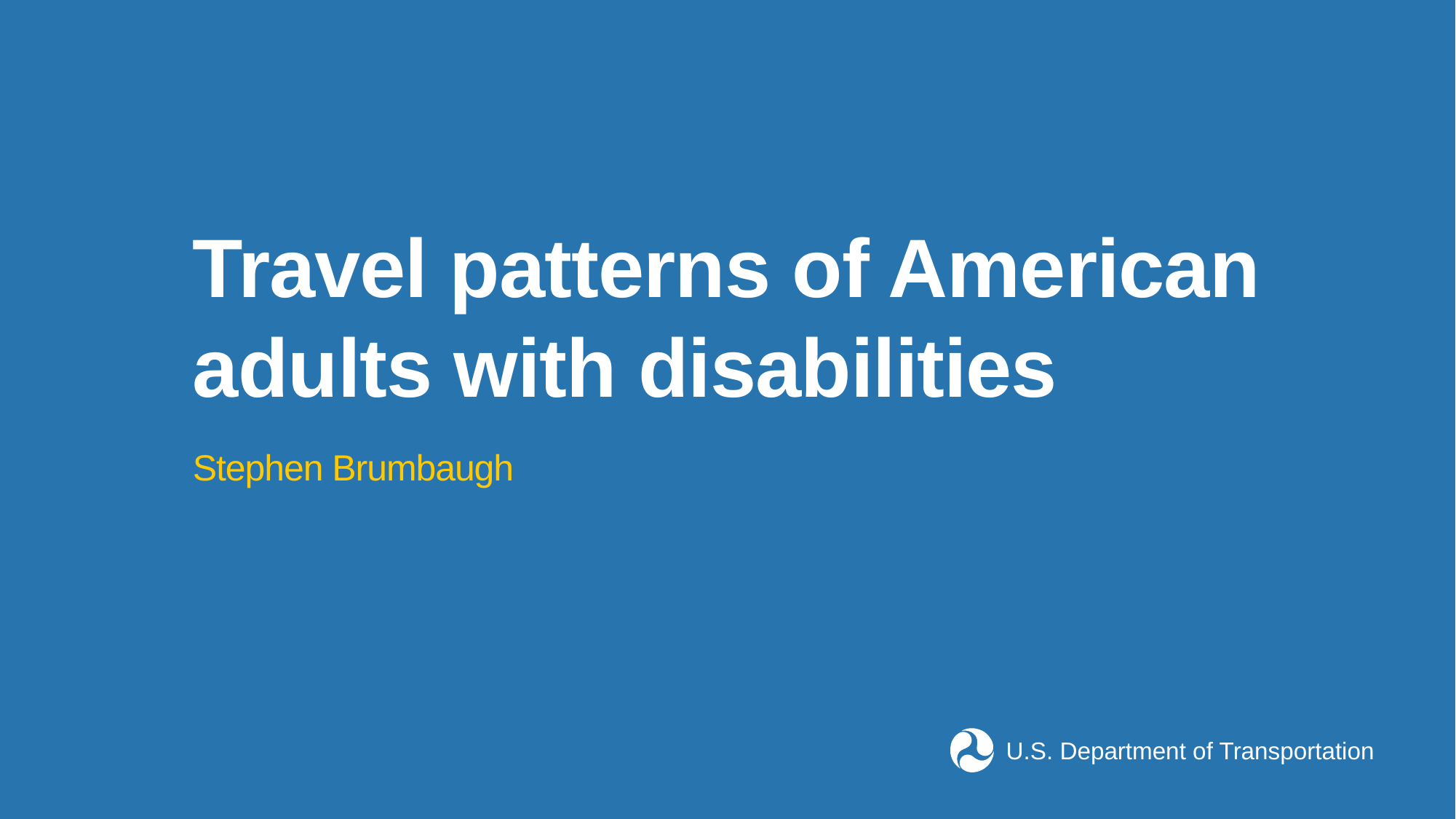

# Travel patterns of American adults with disabilities
Stephen Brumbaugh

U.S. Department of Transportation